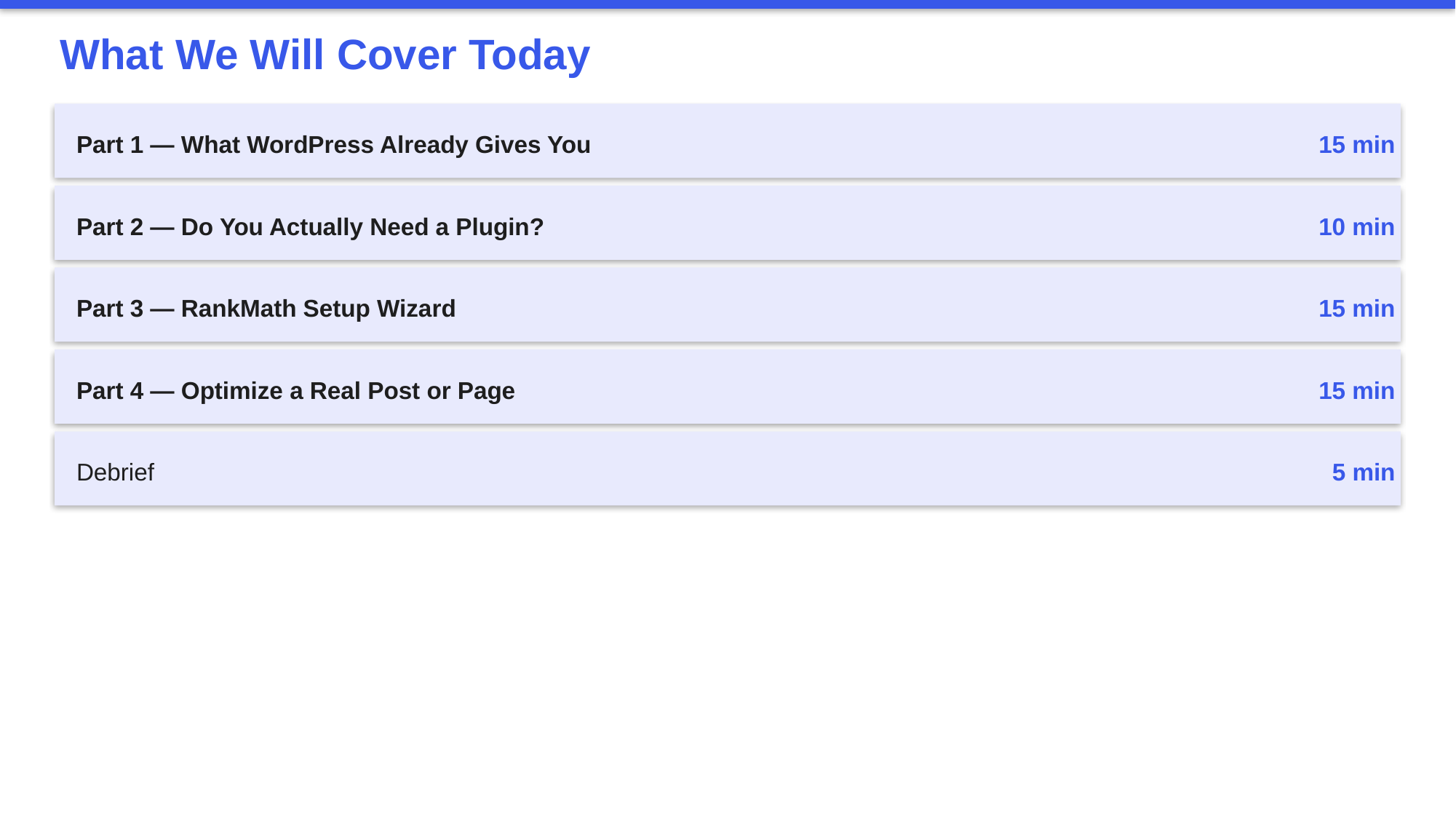

What We Will Cover Today

Part 1 — What WordPress Already Gives You
15 min

Part 2 — Do You Actually Need a Plugin?
10 min

Part 3 — RankMath Setup Wizard
15 min

Part 4 — Optimize a Real Post or Page
15 min

Debrief
 5 min